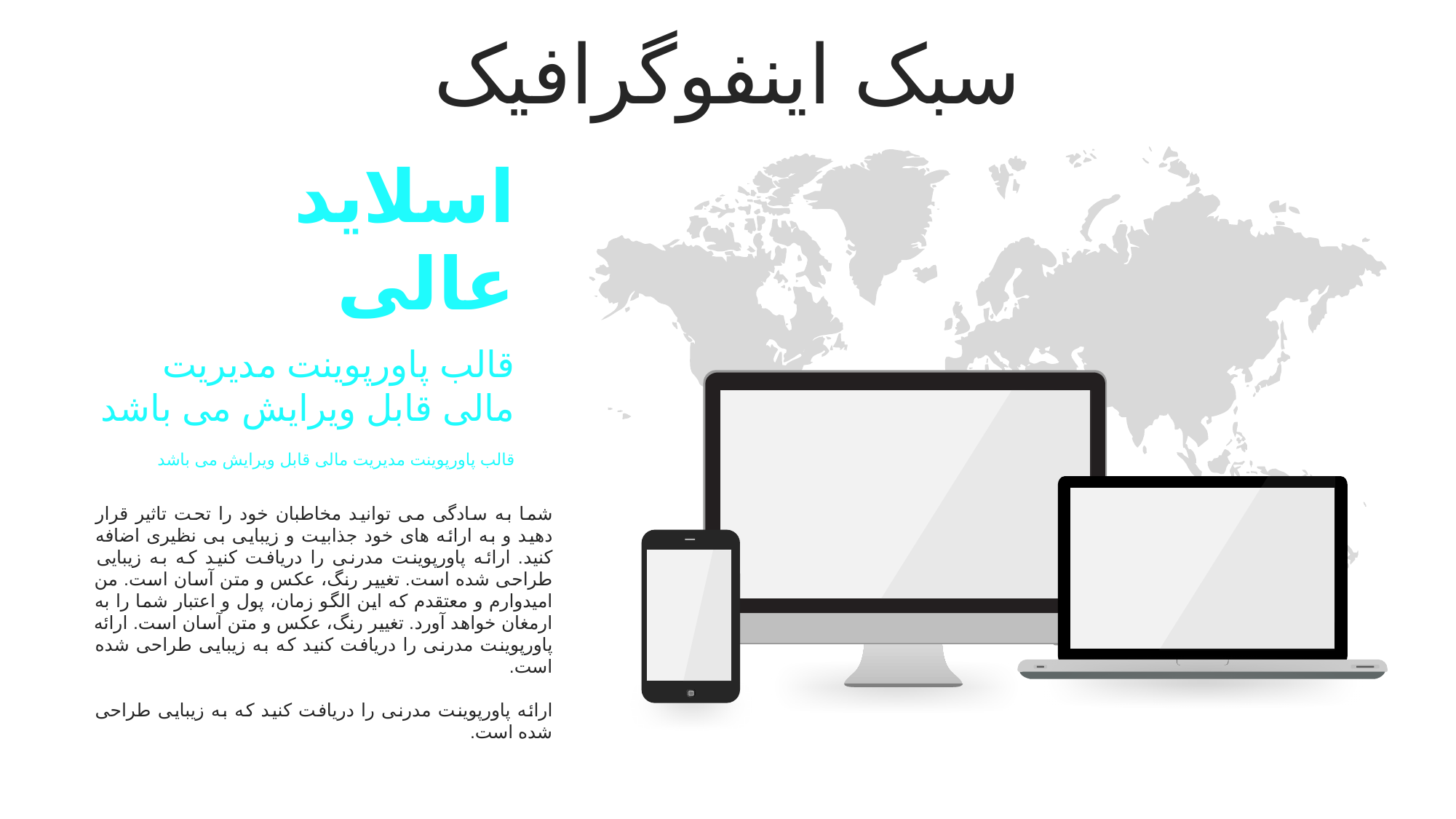

سبک اینفوگرافیک
اسلاید
عالی
قالب پاورپوینت مدیریت مالی قابل ویرایش می باشد

قالب پاورپوینت مدیریت مالی قابل ویرایش می باشد

شما به سادگی می توانید مخاطبان خود را تحت تاثیر قرار دهید و به ارائه های خود جذابیت و زیبایی بی نظیری اضافه کنید. ارائه پاورپوینت مدرنی را دریافت کنید که به زیبایی طراحی شده است. تغییر رنگ، عکس و متن آسان است. من امیدوارم و معتقدم که این الگو زمان، پول و اعتبار شما را به ارمغان خواهد آورد. تغییر رنگ، عکس و متن آسان است. ارائه پاورپوینت مدرنی را دریافت کنید که به زیبایی طراحی شده است.

ارائه پاورپوینت مدرنی را دریافت کنید که به زیبایی طراحی شده است.